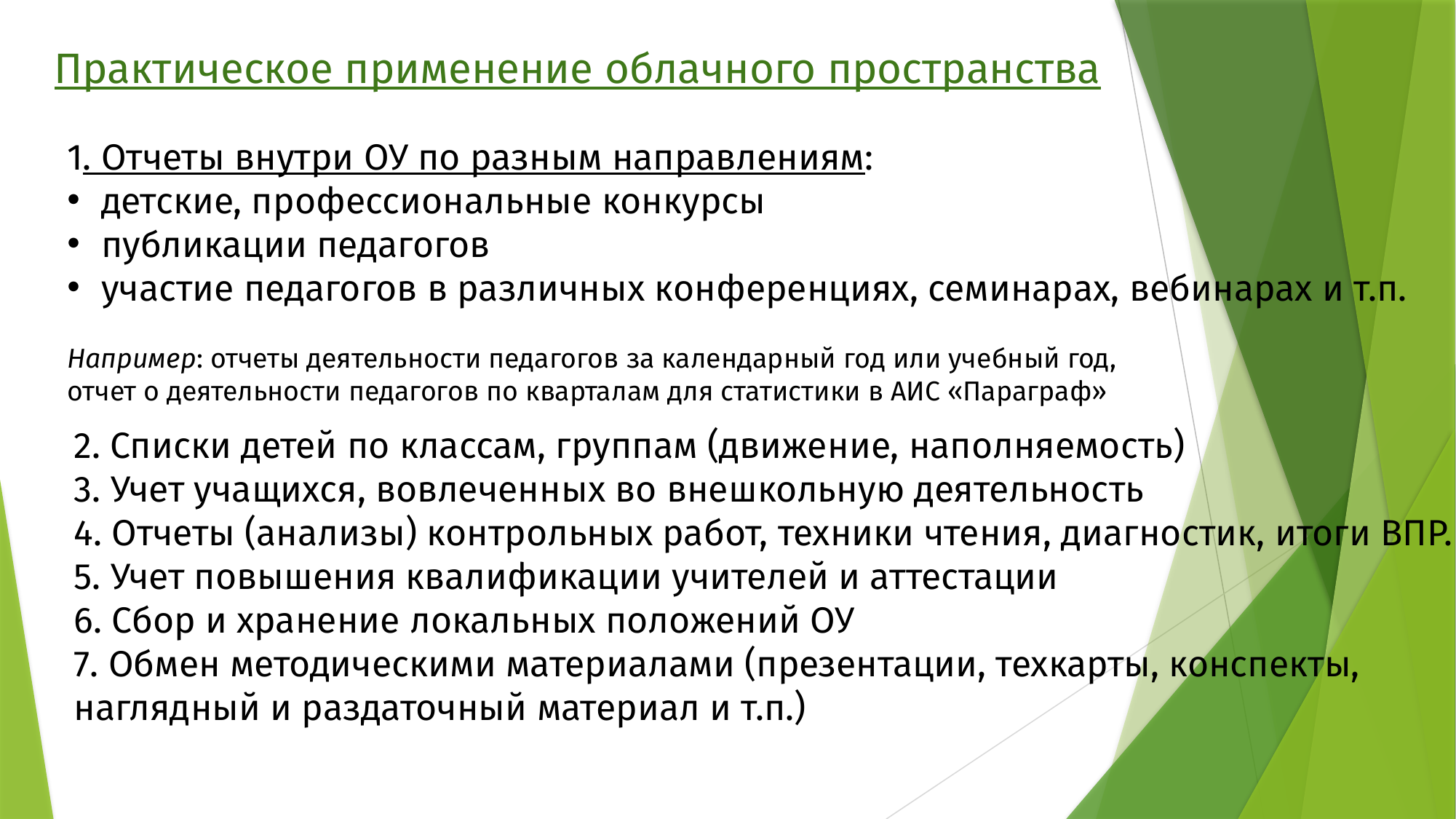

Практическое применение облачного пространства
1. Отчеты внутри ОУ по разным направлениям:
детские, профессиональные конкурсы
публикации педагогов
участие педагогов в различных конференциях, семинарах, вебинарах и т.п.

Например: отчеты деятельности педагогов за календарный год или учебный год,
отчет о деятельности педагогов по кварталам для статистики в АИС «Параграф»
2. Списки детей по классам, группам (движение, наполняемость)
3. Учет учащихся, вовлеченных во внешкольную деятельность
4. Отчеты (анализы) контрольных работ, техники чтения, диагностик, итоги ВПР.
5. Учет повышения квалификации учителей и аттестации
6. Сбор и хранение локальных положений ОУ
7. Обмен методическими материалами (презентации, техкарты, конспекты,
наглядный и раздаточный материал и т.п.)